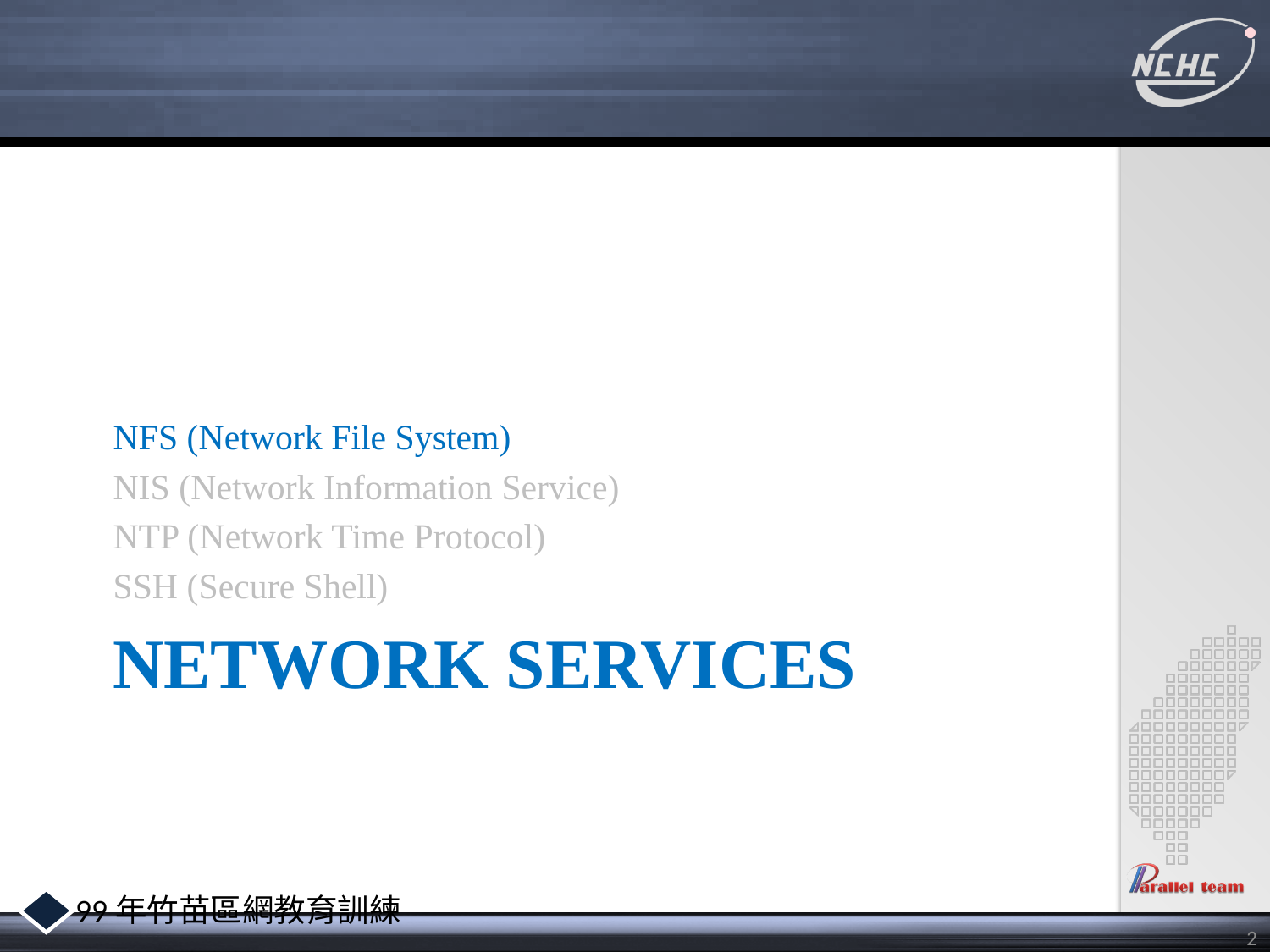

NFS (Network File System)
NIS (Network Information Service)
NTP (Network Time Protocol)
SSH (Secure Shell)
# Network Services
2